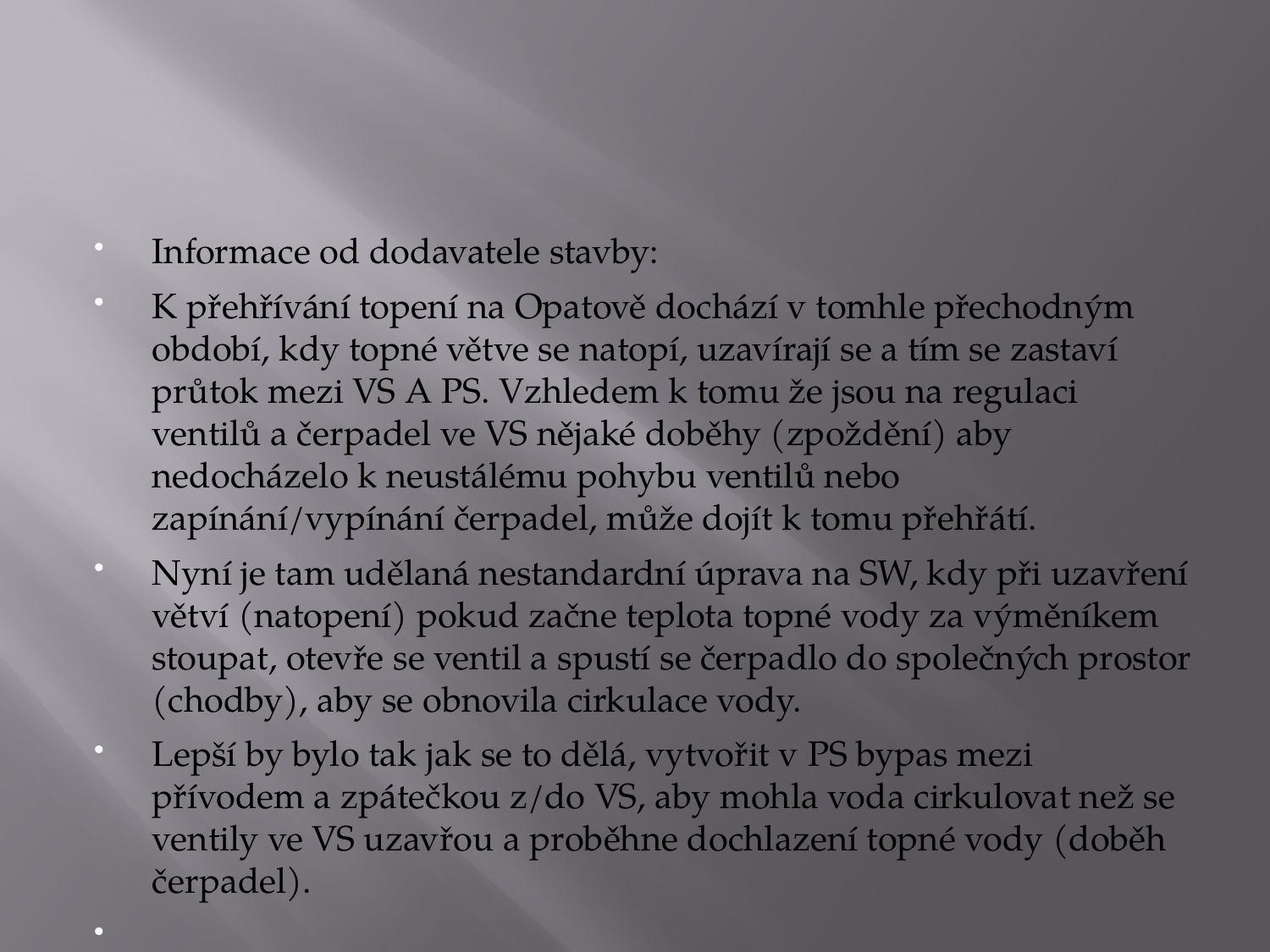

Informace od dodavatele stavby:
K přehřívání topení na Opatově dochází v tomhle přechodným období, kdy topné větve se natopí, uzavírají se a tím se zastaví průtok mezi VS A PS. Vzhledem k tomu že jsou na regulaci ventilů a čerpadel ve VS nějaké doběhy (zpoždění) aby nedocházelo k neustálému pohybu ventilů nebo zapínání/vypínání čerpadel, může dojít k tomu přehřátí.
Nyní je tam udělaná nestandardní úprava na SW, kdy při uzavření větví (natopení) pokud začne teplota topné vody za výměníkem stoupat, otevře se ventil a spustí se čerpadlo do společných prostor (chodby), aby se obnovila cirkulace vody.
Lepší by bylo tak jak se to dělá, vytvořit v PS bypas mezi přívodem a zpátečkou z/do VS, aby mohla voda cirkulovat než se ventily ve VS uzavřou a proběhne dochlazení topné vody (doběh čerpadel).